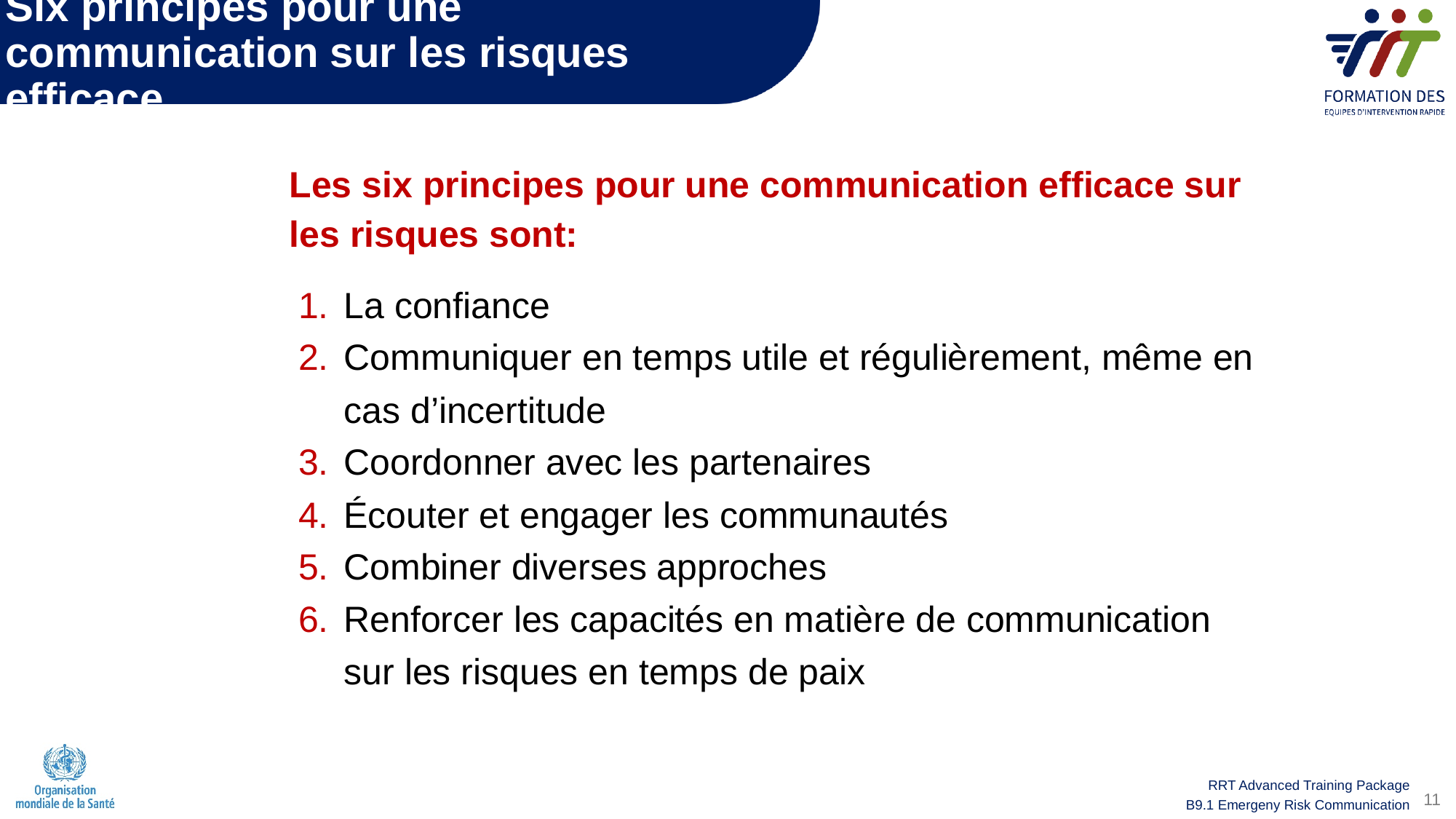

Six principes pour une communication sur les risques efficace
Les six principes pour une communication efficace sur les risques sont:
La confiance
Communiquer en temps utile et régulièrement, même en cas d’incertitude
Coordonner avec les partenaires
Écouter et engager les communautés
Combiner diverses approches
Renforcer les capacités en matière de communication sur les risques en temps de paix